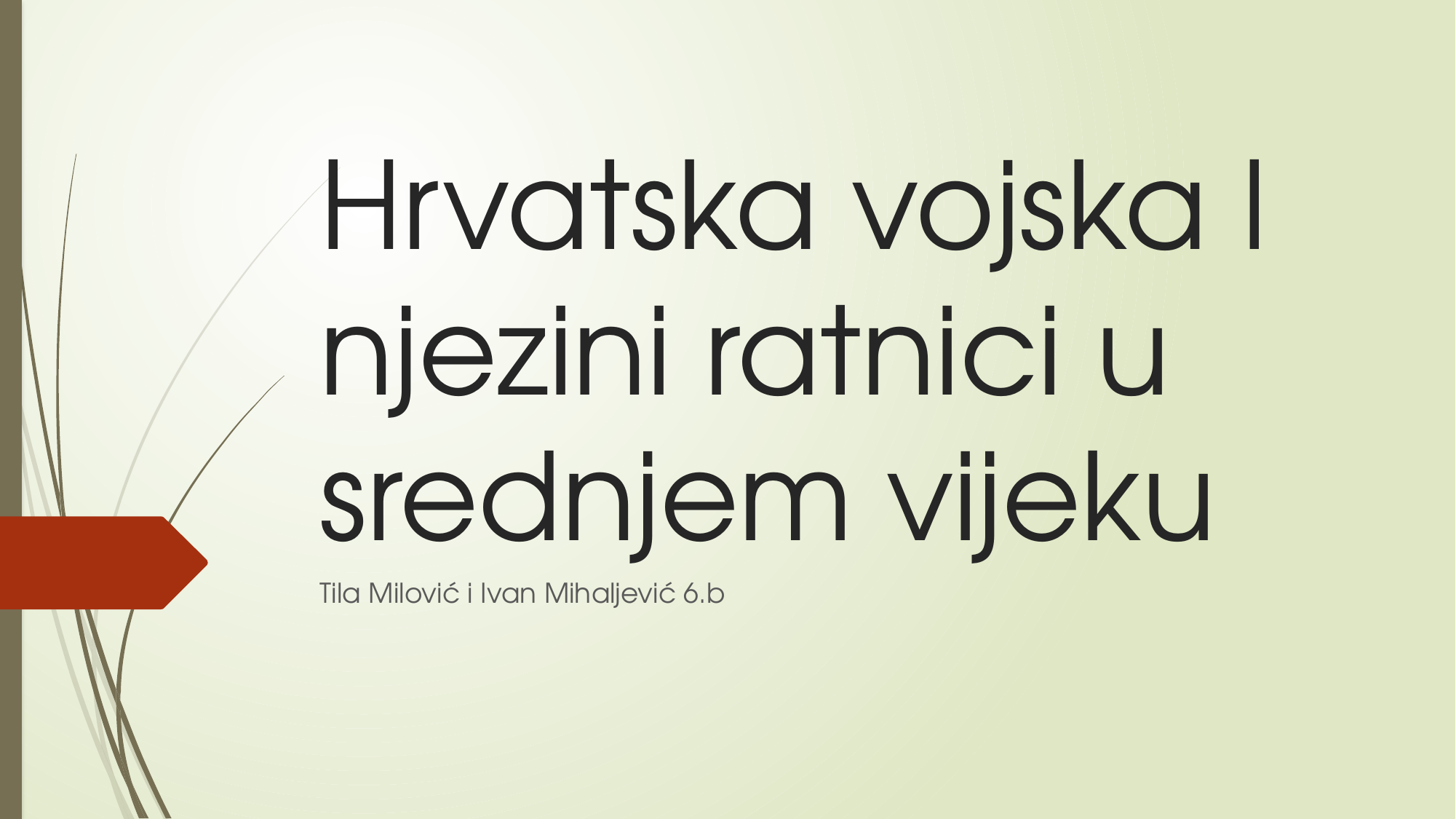

# Hrvatska vojska I njezini ratnici u srednjem vijeku
Tila Milović i Ivan Mihaljević 6.b